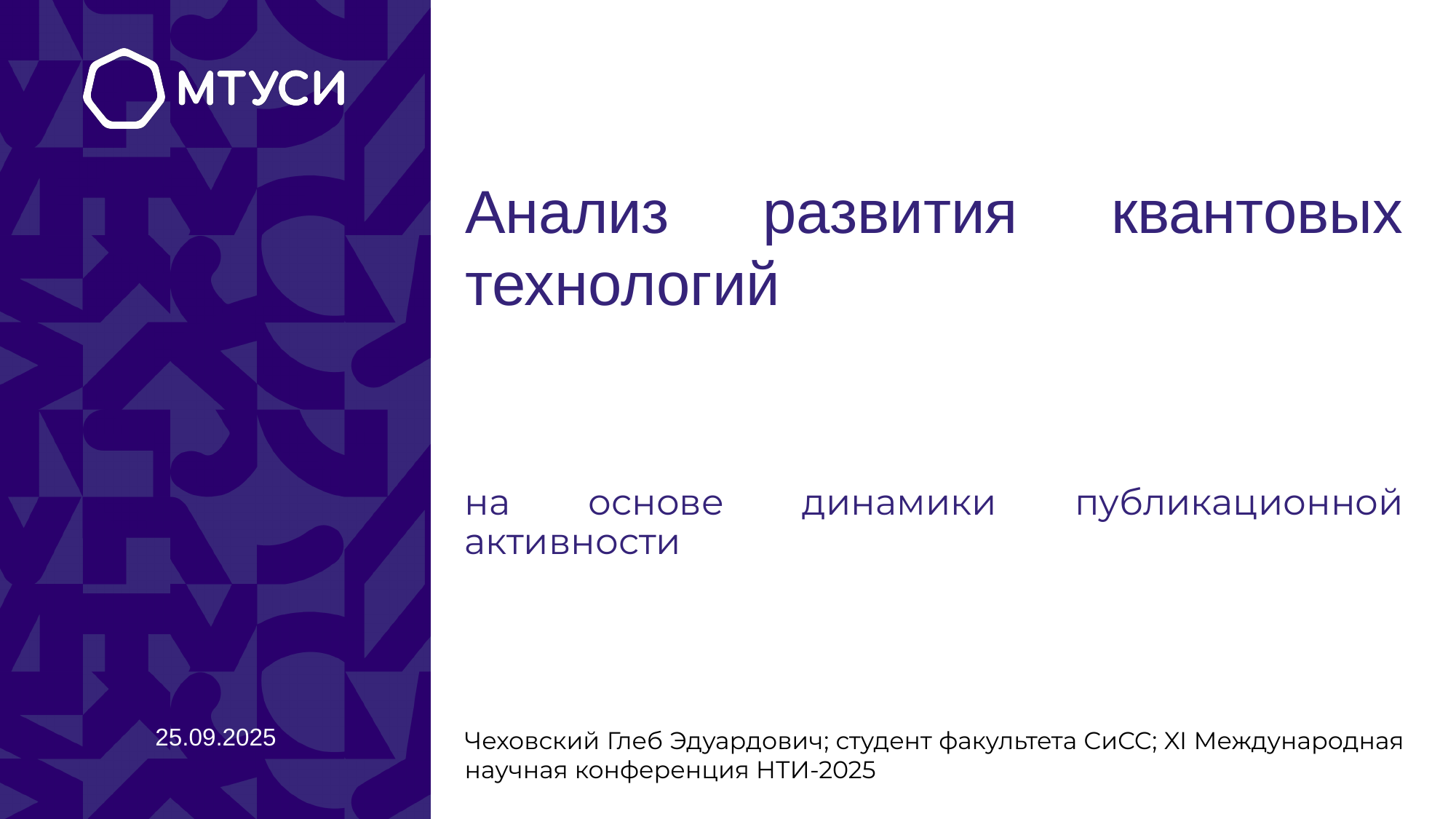

# Анализ развития квантовых технологий
на основе динамики публикационной активности
25.09.2025
Чеховский Глеб Эдуардович; студент факультета СиСС; XI Международная научная конференция НТИ-2025